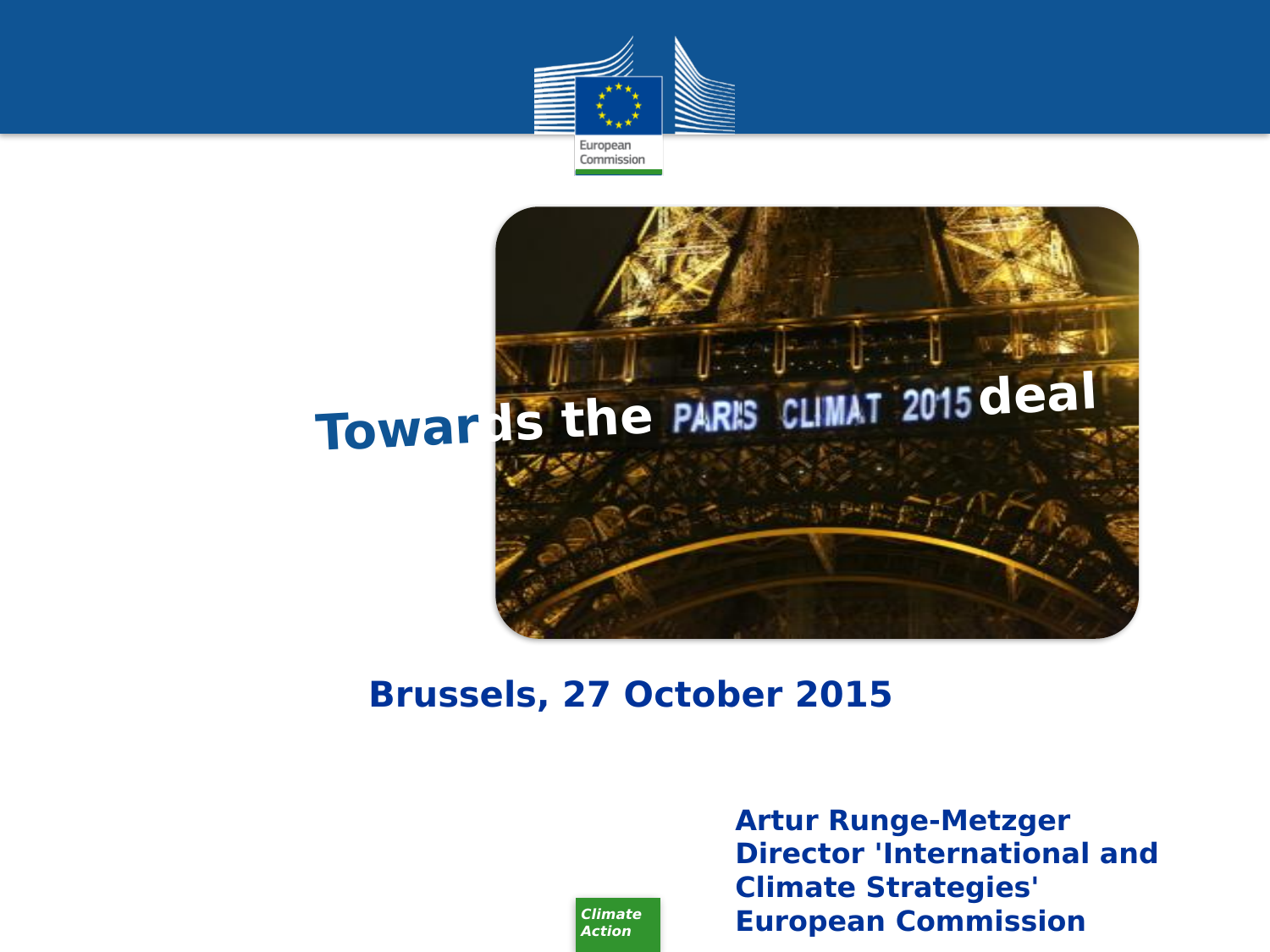

# Towards the                   deal
Brussels, 27 October 2015
Artur Runge-Metzger
Director 'International and Climate Strategies'
European Commission